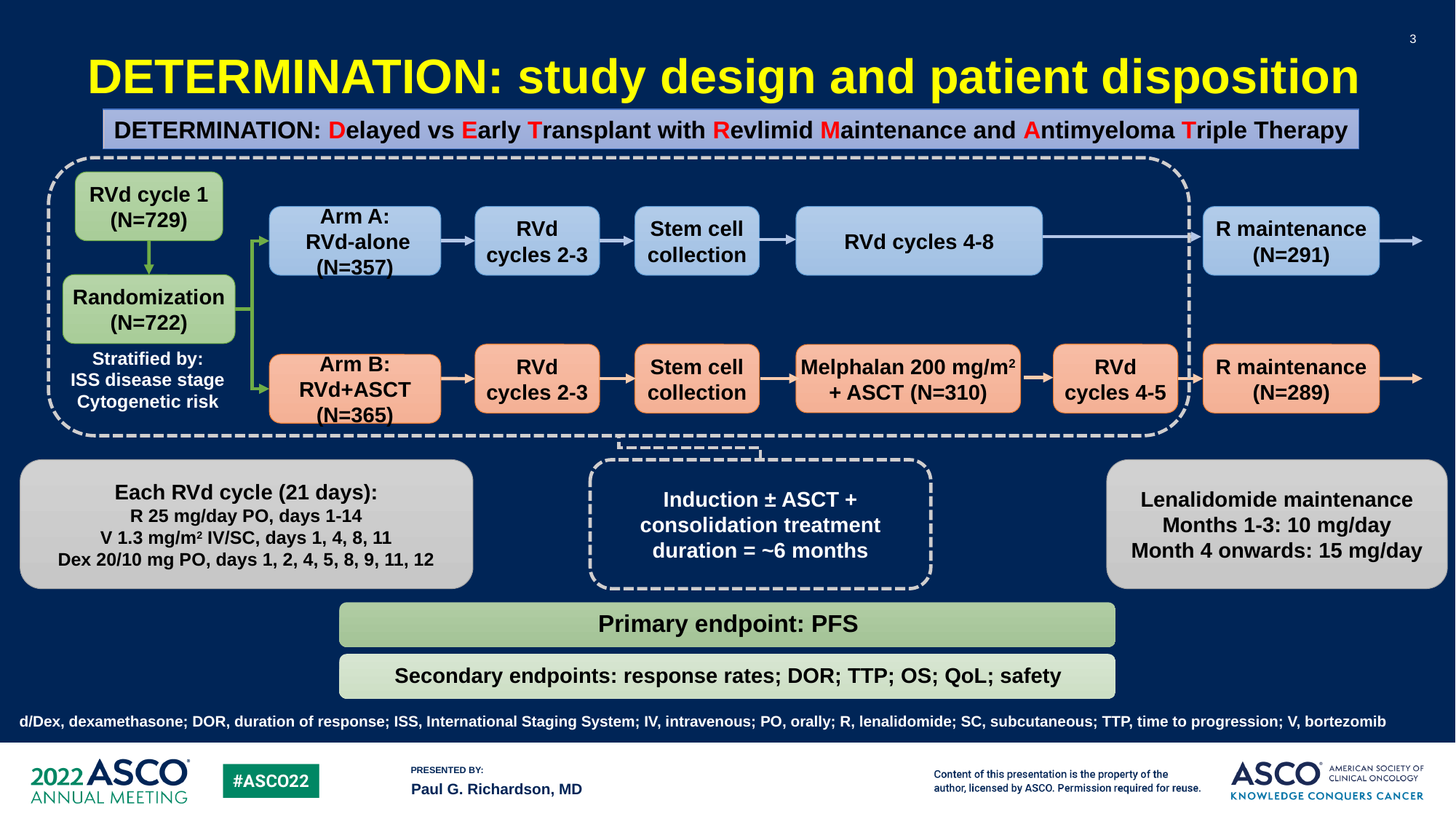

# DETERMINATION: study design and patient disposition
3
DETERMINATION: Delayed vs Early Transplant with Revlimid Maintenance and Antimyeloma Triple Therapy

RVd cycle 1 (N=729)
Arm A:
 RVd-alone
(N=357)
RVd cycles 2-3
Stem cell collection
RVd cycles 4-8
R maintenance (N=291)
Randomization
(N=722)
Stratified by:
ISS disease stage
Cytogenetic risk
RVd cycles 2-3
Stem cell collection
RVd cycles 4-5
R maintenance (N=289)
Melphalan 200 mg/m2 + ASCT (N=310)
Arm B: RVd+ASCT
(N=365)
Each RVd cycle (21 days):
R 25 mg/day PO, days 1-14
V 1.3 mg/m2 IV/SC, days 1, 4, 8, 11
Dex 20/10 mg PO, days 1, 2, 4, 5, 8, 9, 11, 12
Induction ± ASCT + consolidation treatment duration = ~6 months
Lenalidomide maintenance
Months 1-3: 10 mg/day
Month 4 onwards: 15 mg/day
Primary endpoint: PFS
Secondary endpoints: response rates; DOR; TTP; OS; QoL; safety
d/Dex, dexamethasone; DOR, duration of response; ISS, International Staging System; IV, intravenous; PO, orally; R, lenalidomide; SC, subcutaneous; TTP, time to progression; V, bortezomib
Paul G. Richardson, MD